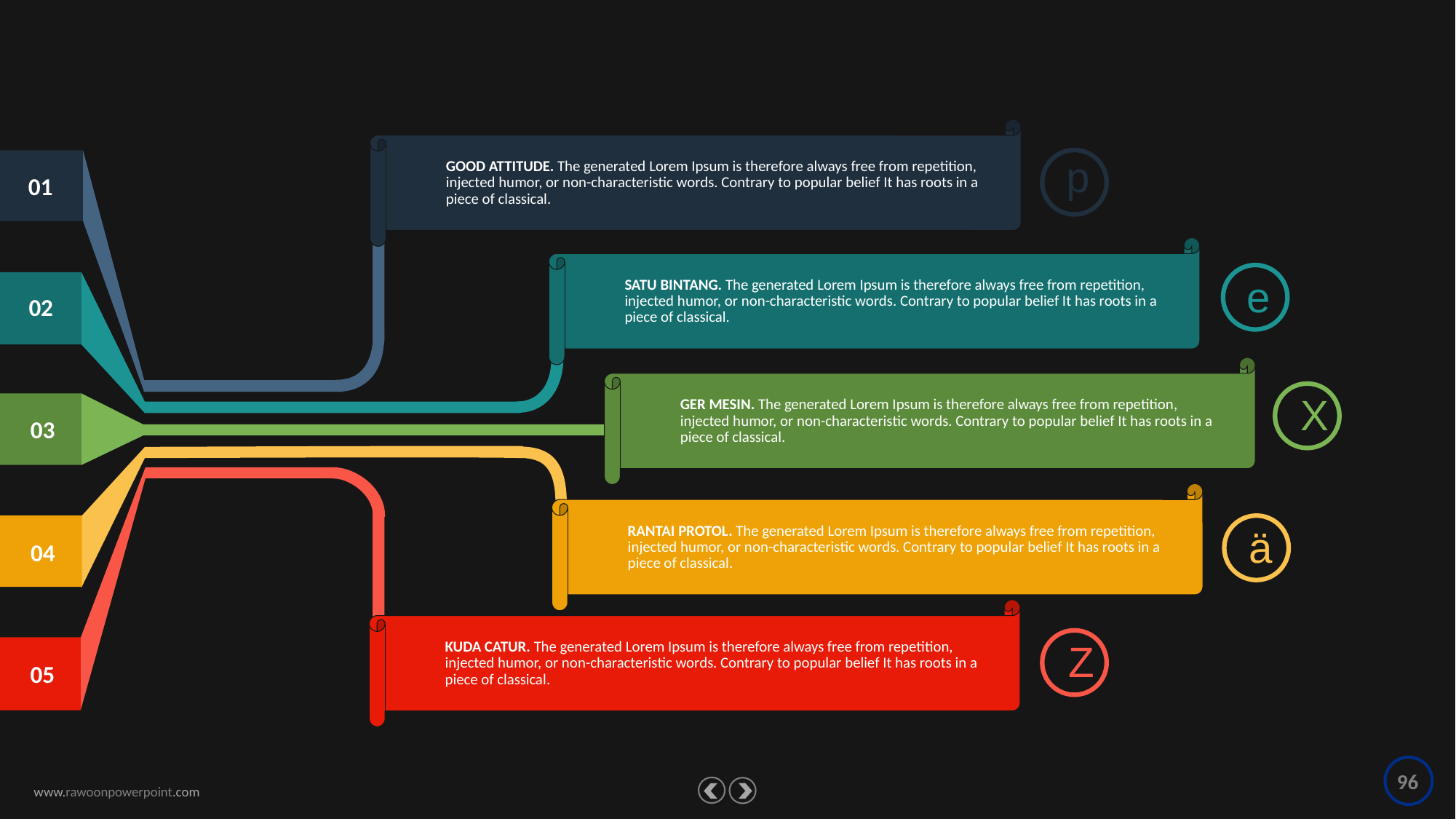

GOOD ATTITUDE. The generated Lorem Ipsum is therefore always free from repetition, injected humor, or non-characteristic words. Contrary to popular belief It has roots in a piece of classical.

01

SATU BINTANG. The generated Lorem Ipsum is therefore always free from repetition, injected humor, or non-characteristic words. Contrary to popular belief It has roots in a piece of classical.

02

GER MESIN. The generated Lorem Ipsum is therefore always free from repetition, injected humor, or non-characteristic words. Contrary to popular belief It has roots in a piece of classical.

03

RANTAI PROTOL. The generated Lorem Ipsum is therefore always free from repetition, injected humor, or non-characteristic words. Contrary to popular belief It has roots in a piece of classical.

04

KUDA CATUR. The generated Lorem Ipsum is therefore always free from repetition, injected humor, or non-characteristic words. Contrary to popular belief It has roots in a piece of classical.

05
p

e

X

ä

Z

96